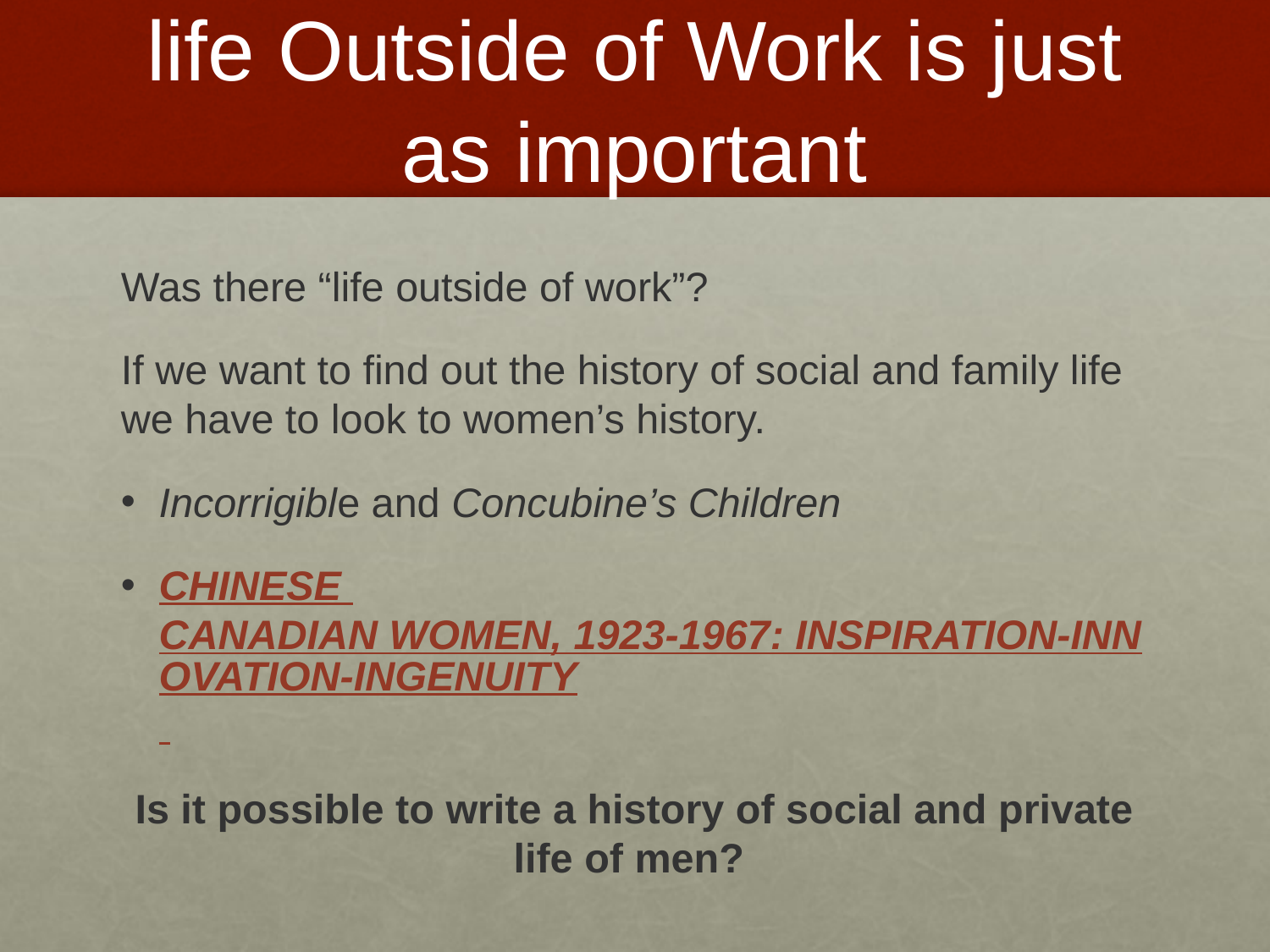

# life Outside of Work is just as important
Was there “life outside of work”?
If we want to find out the history of social and family life we have to look to women’s history.
Incorrigible and Concubine’s Children
CHINESE CANADIAN WOMEN, 1923-1967: INSPIRATION-INNOVATION-INGENUITY
Is it possible to write a history of social and private life of men?